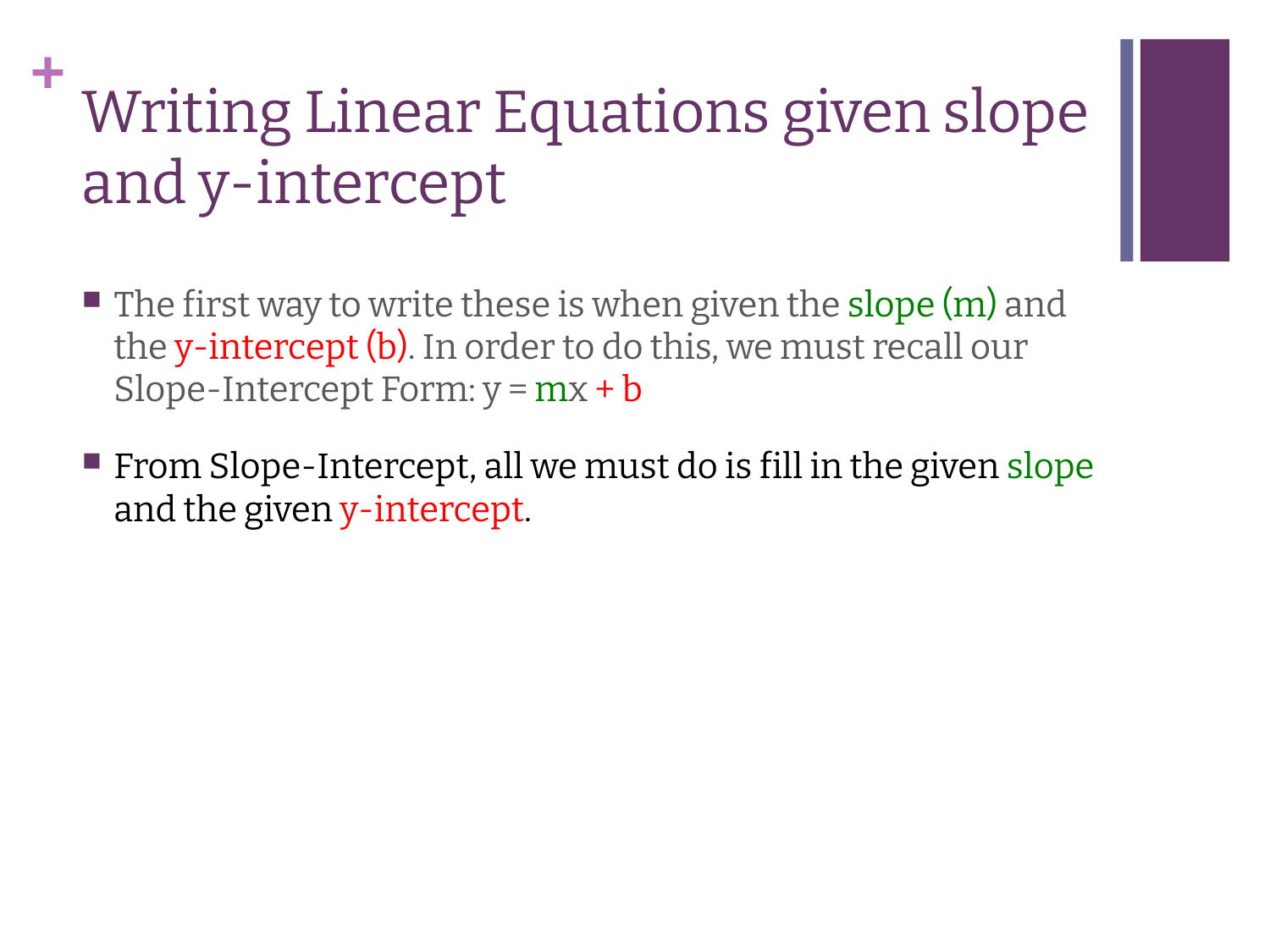

# Writing Linear Equations given slope and y-intercept
The first way to write these is when given the slope (m) and the y-intercept (b). In order to do this, we must recall our Slope-Intercept Form: y = mx + b
From Slope-Intercept, all we must do is fill in the given slope and the given y-intercept.